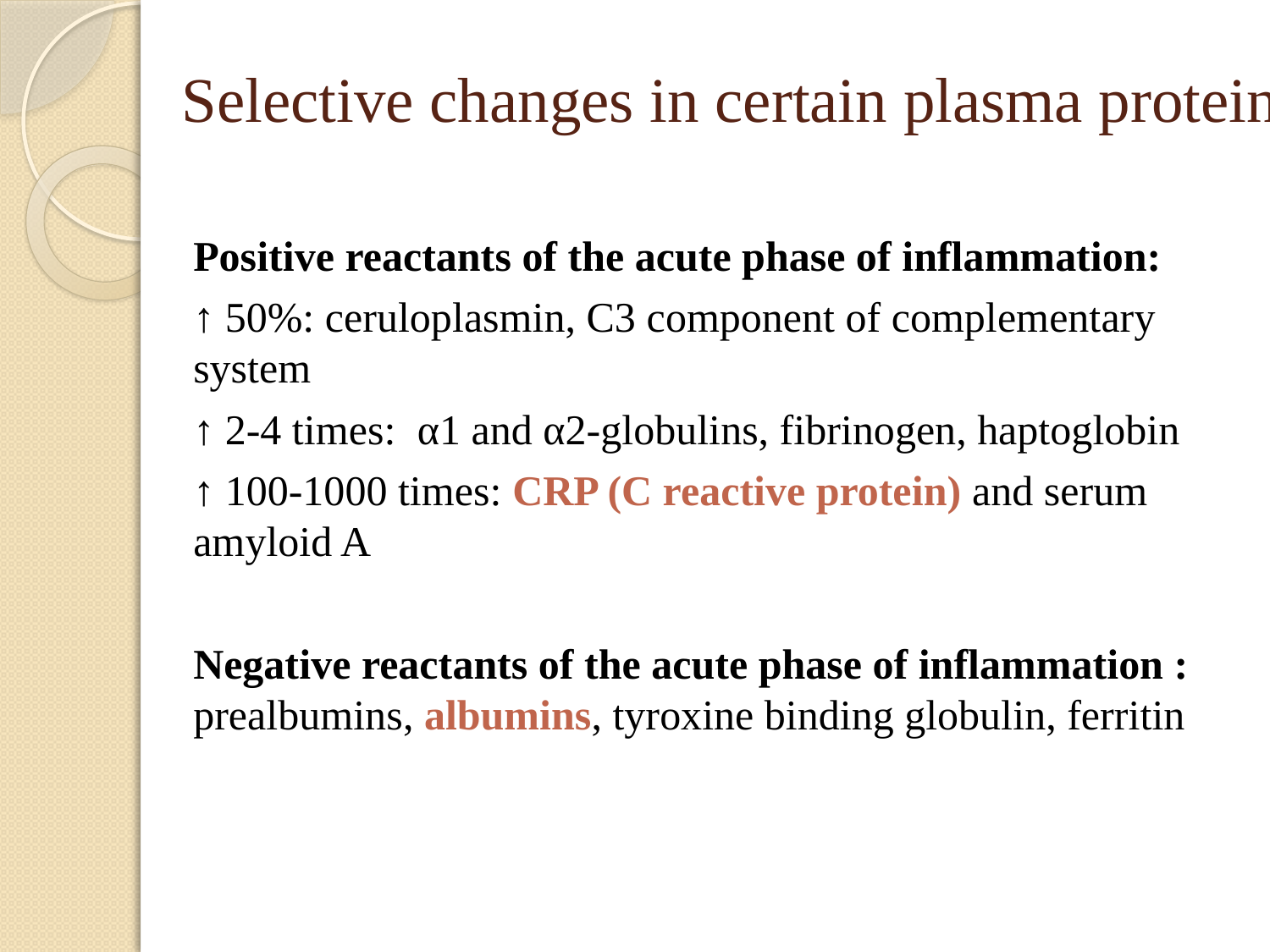

# Selective changes in certain plasma proteins

Positive reactants of the acute phase of inflammation:
↑ 50%: ceruloplasmin, C3 component of complementary system
↑ 2-4 times:  α1 and α2-globulins, fibrinogen, haptoglobin
↑ 100-1000 times: CRP (C reactive protein) and serum amyloid A

Negative reactants of the acute phase of inflammation : prealbumins, albumins, tyroxine binding globulin, ferritin